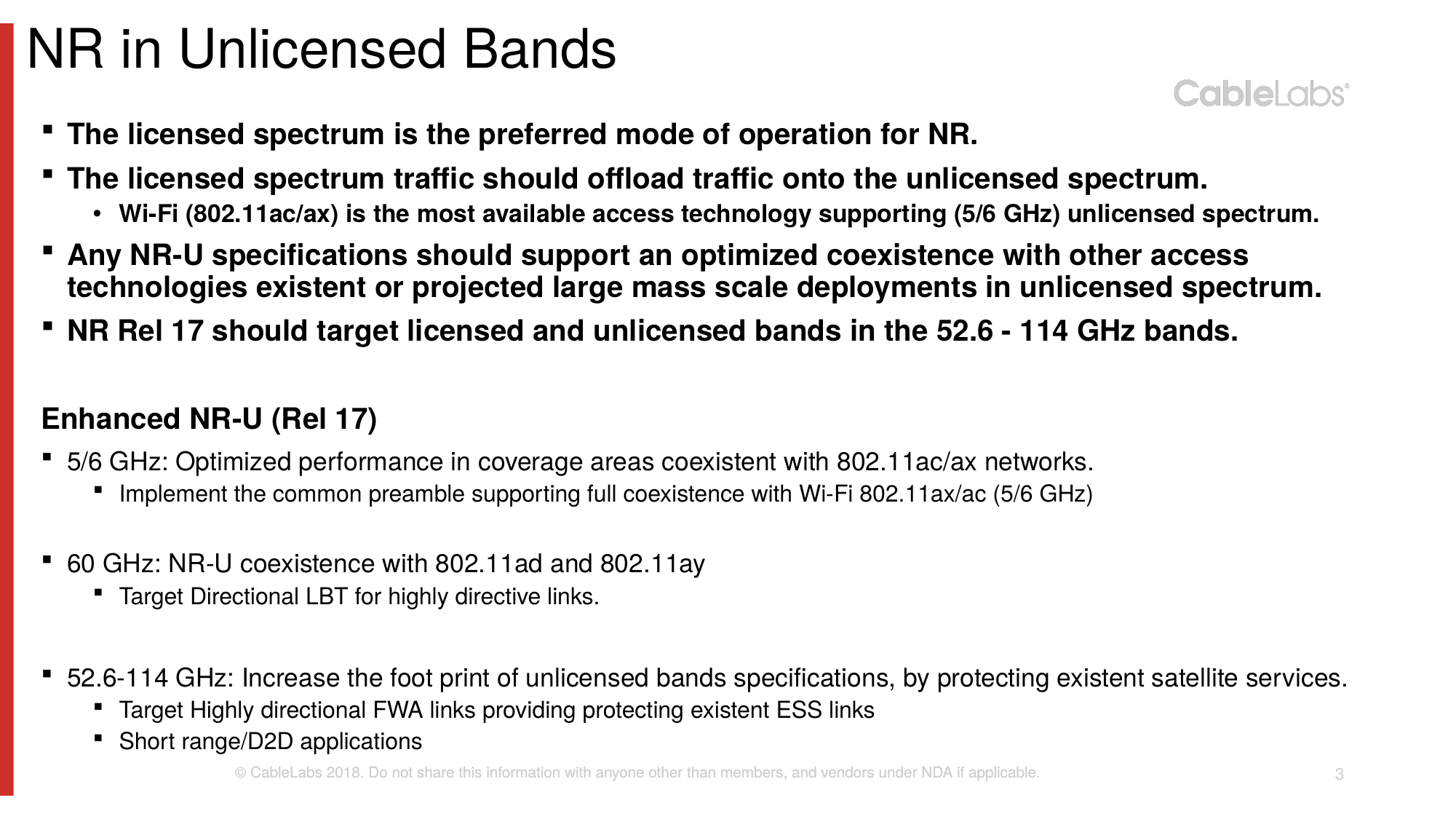

# NR in Unlicensed Bands
The licensed spectrum is the preferred mode of operation for NR.
The licensed spectrum traffic should offload traffic onto the unlicensed spectrum.
Wi-Fi (802.11ac/ax) is the most available access technology supporting (5/6 GHz) unlicensed spectrum.
Any NR-U specifications should support an optimized coexistence with other access technologies existent or projected large mass scale deployments in unlicensed spectrum.
NR Rel 17 should target licensed and unlicensed bands in the 52.6 - 114 GHz bands.

Enhanced NR-U (Rel 17)
5/6 GHz: Optimized performance in coverage areas coexistent with 802.11ac/ax networks.
Implement the common preamble supporting full coexistence with Wi-Fi 802.11ax/ac (5/6 GHz)

60 GHz: NR-U coexistence with 802.11ad and 802.11ay
Target Directional LBT for highly directive links.

52.6-114 GHz: Increase the foot print of unlicensed bands specifications, by protecting existent satellite services.
Target Highly directional FWA links providing protecting existent ESS links
Short range/D2D applications

3